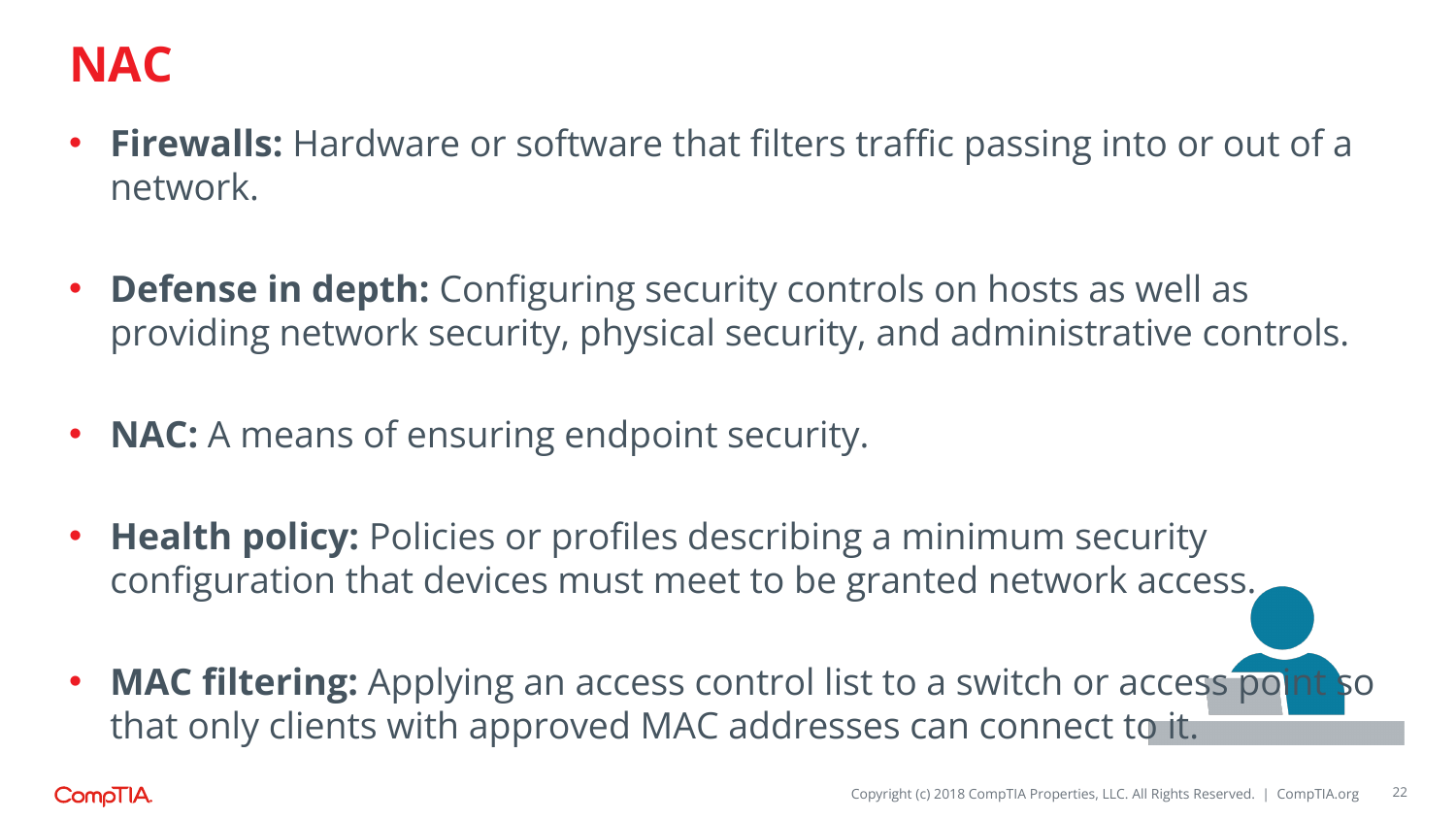

# NAC
Firewalls: Hardware or software that filters traffic passing into or out of a network.

Defense in depth: Configuring security controls on hosts as well as providing network security, physical security, and administrative controls.

NAC: A means of ensuring endpoint security.

Health policy: Policies or profiles describing a minimum security configuration that devices must meet to be granted network access.

MAC filtering: Applying an access control list to a switch or access point so that only clients with approved MAC addresses can connect to it.
22